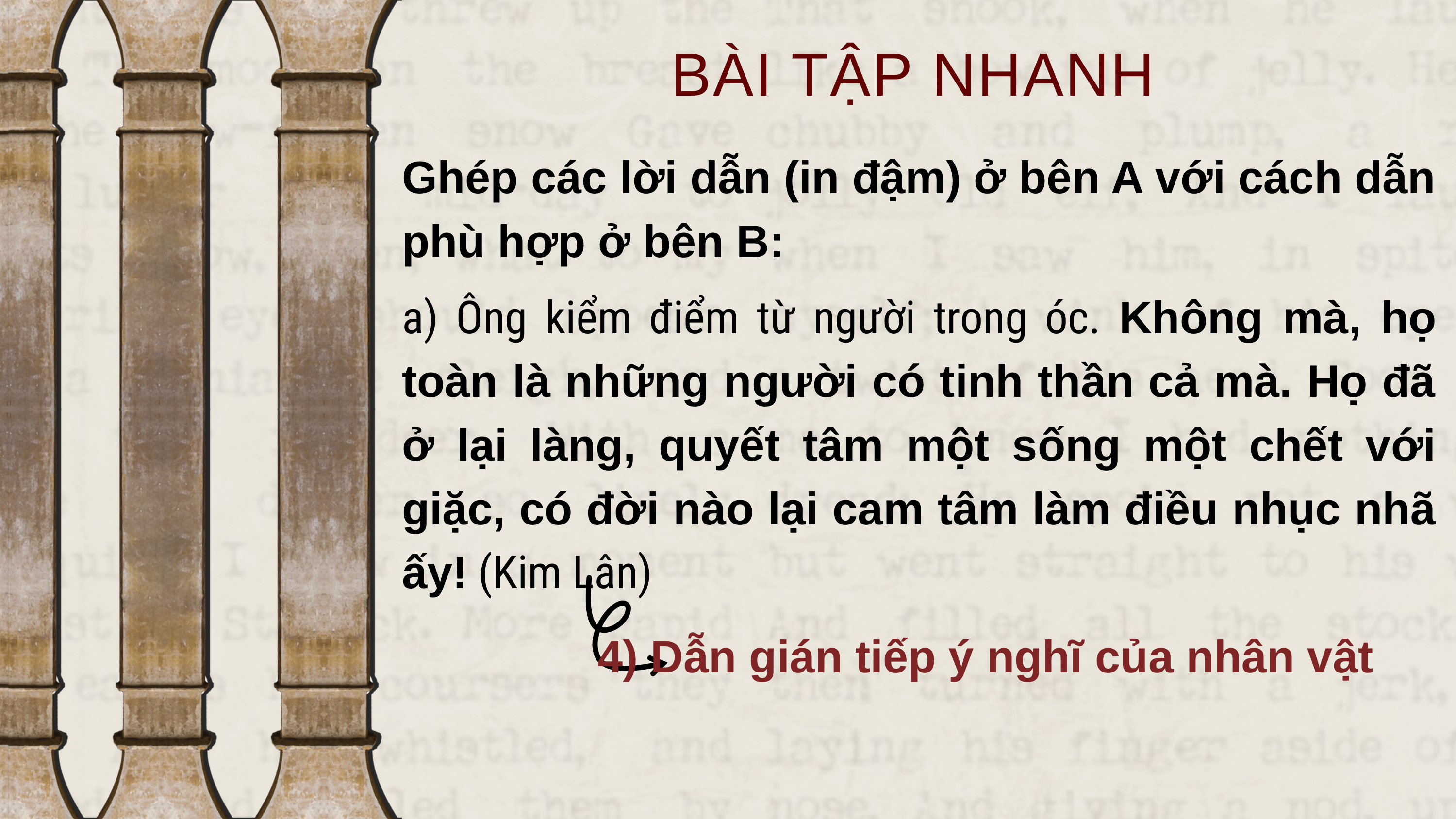

BÀI TẬP NHANH
Ghép các lời dẫn (in đậm) ở bên A với cách dẫn phù hợp ở bên B:
a) Ông kiểm điểm từ người trong óc. Không mà, họ toàn là những người có tinh thần cả mà. Họ đã ở lại làng, quyết tâm một sống một chết với giặc, có đời nào lại cam tâm làm điều nhục nhã ấy! (Kim Lân)

4) Dẫn gián tiếp ý nghĩ của nhân vật